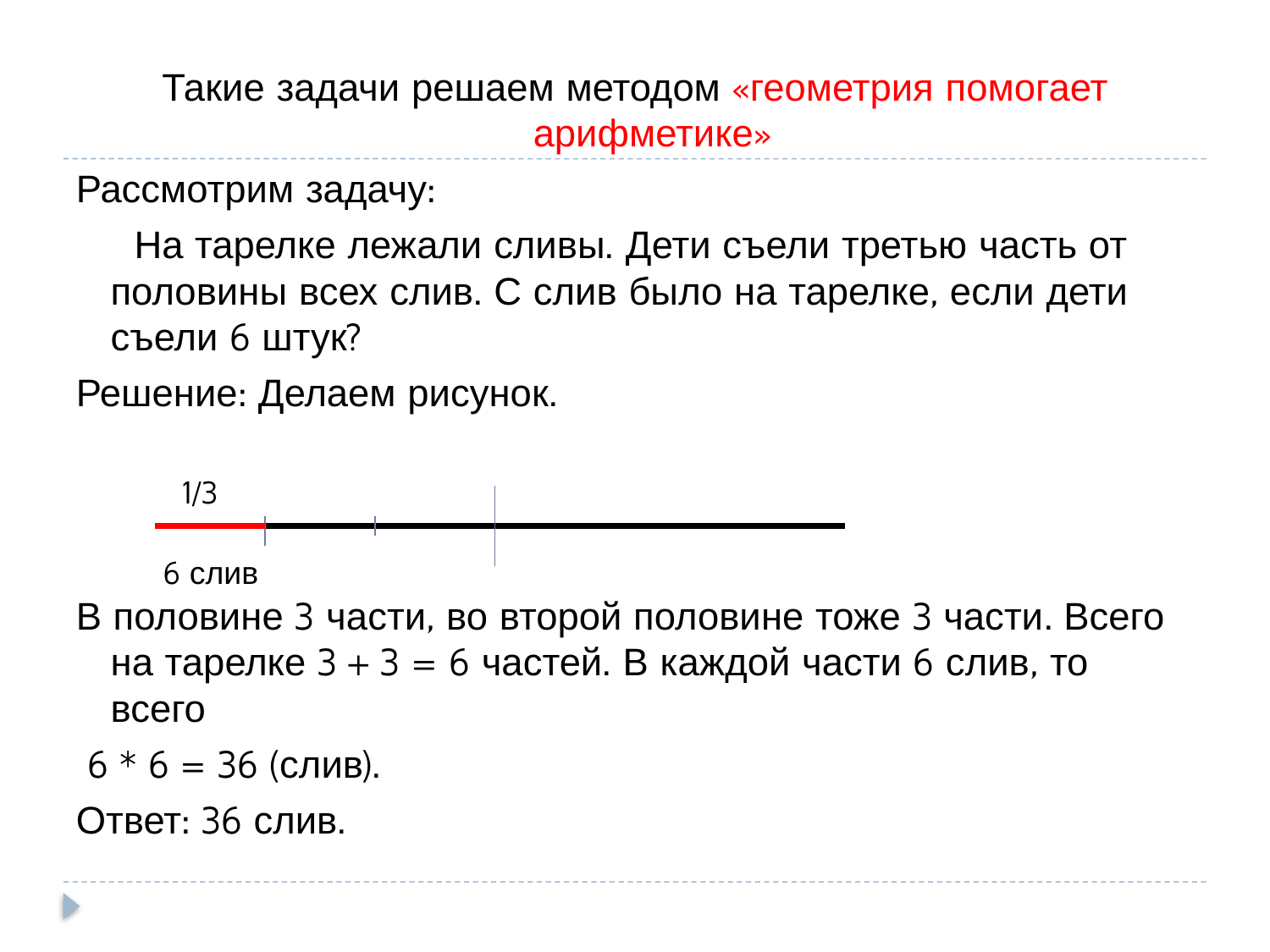

Такие задачи решаем методом «геометрия помогает арифметике»
Рассмотрим задачу:
     На тарелке лежали сливы. Дети съели третью часть от половины всех слив. С слив было на тарелке, если дети съели 6 штук?
Решение: Делаем рисунок.

В половине 3 части, во второй половине тоже 3 части. Всего на тарелке 3 + 3 = 6 частей. В каждой части 6 слив, то всего
 6 * 6 = 36 (слив).
Ответ: 36 слив.
1/3
6 слив